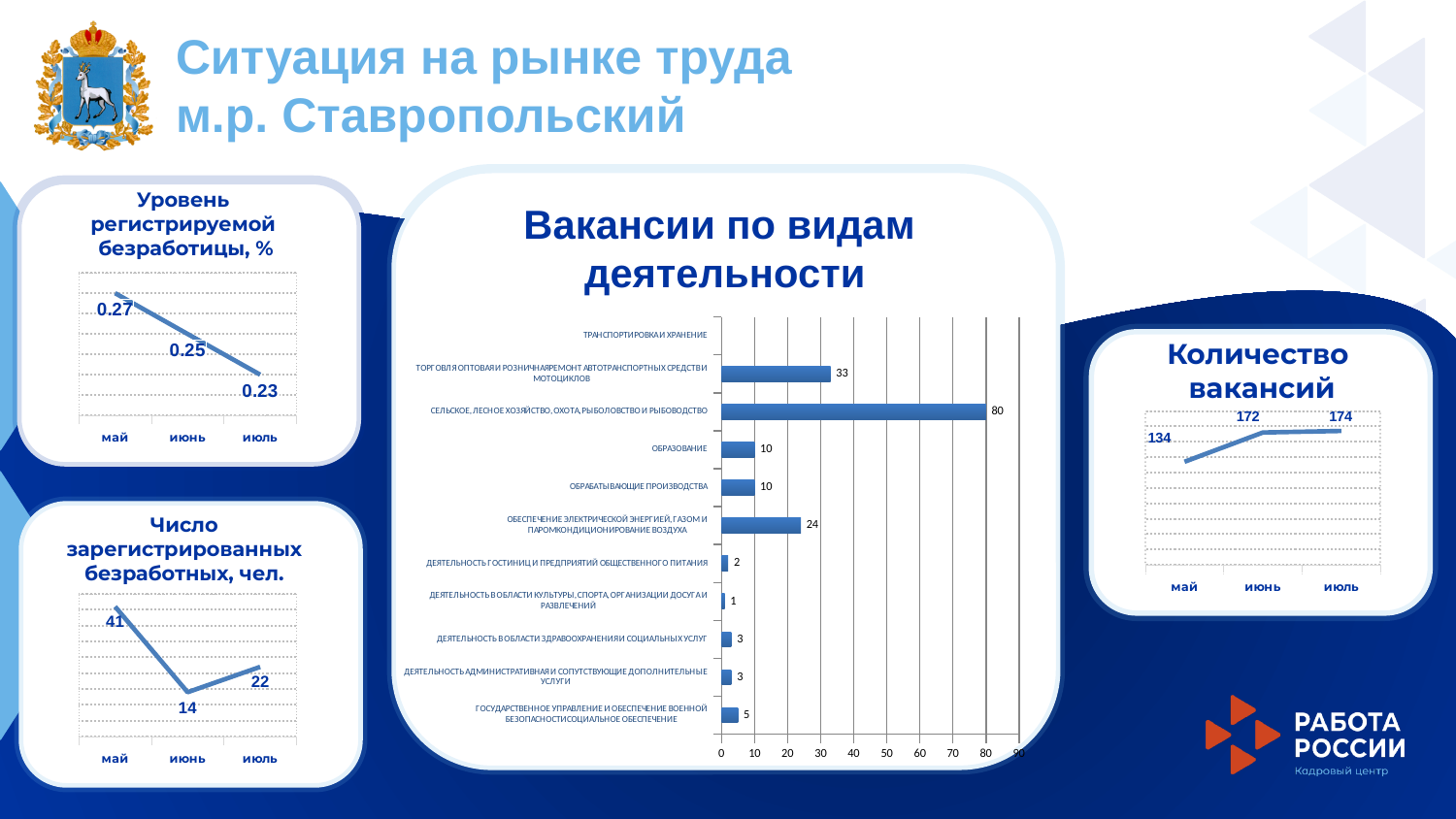

Ситуация на рынке труда
м.р. Ставропольский

Уровень
регистрируемой
безработицы, %
Вакансии по видам
деятельности

### Chart

| Category | Уровень |
|---|---|
| май | 0.27 |
| июнь | 0.25 |
| июль | 0.23 |

[unsupported chart]

Количество
вакансий

### Chart

| Category | Ряд 1 |
|---|---|
| май | 134.0 |
| июнь | 172.0 |
| июль | 174.0 |
Число
зарегистрированных
безработных, чел.

### Chart

| Category | Ряд 1 |
|---|---|
| май | 41.0 |
| июнь | 14.0 |
| июль | 22.0 |